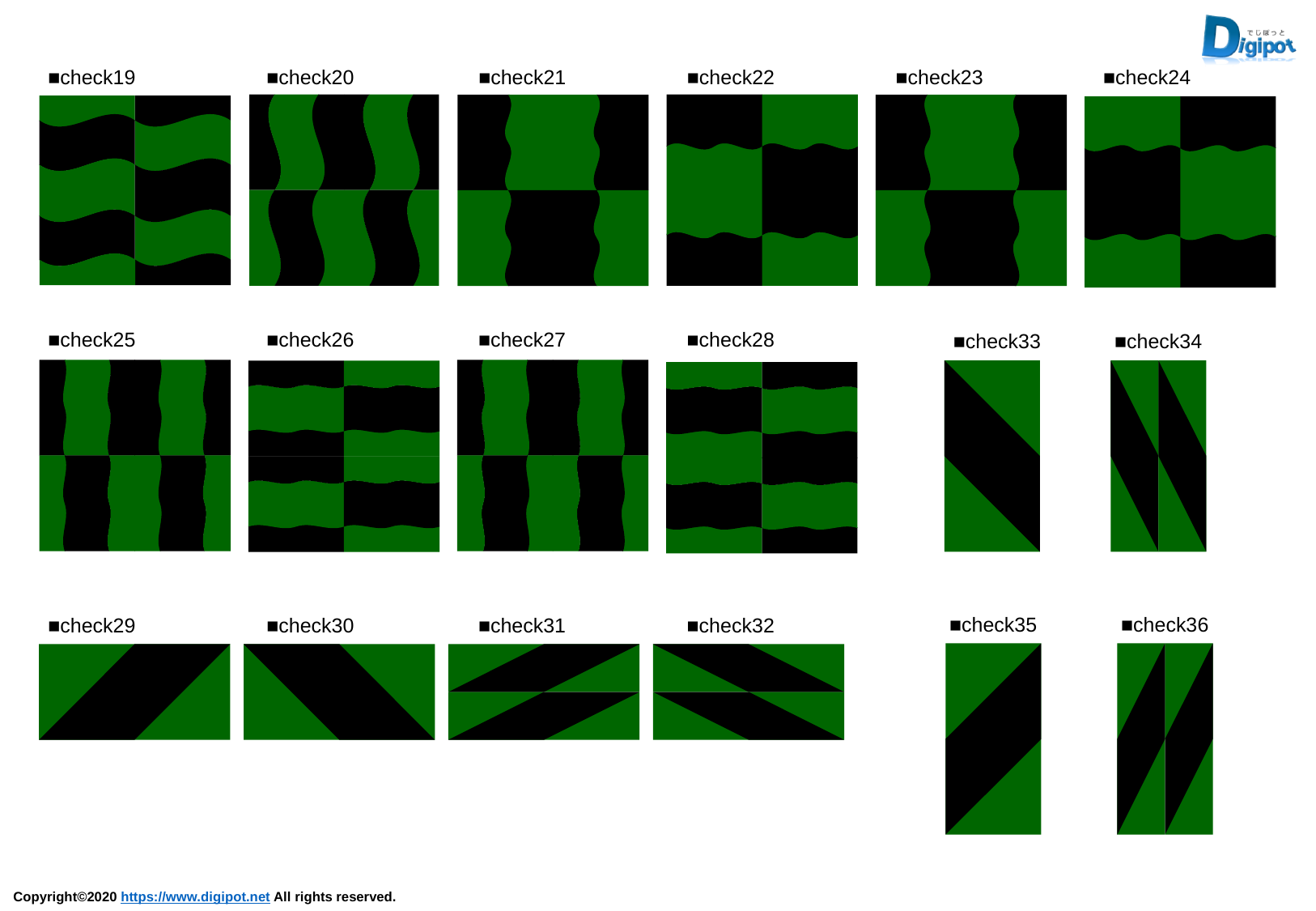

■check19
■check20
■check21
■check22
■check23
■check24

■check25
■check26
■check27
■check28
■check33
■check34

■check35
■check36
■check29
■check30
■check31
■check32